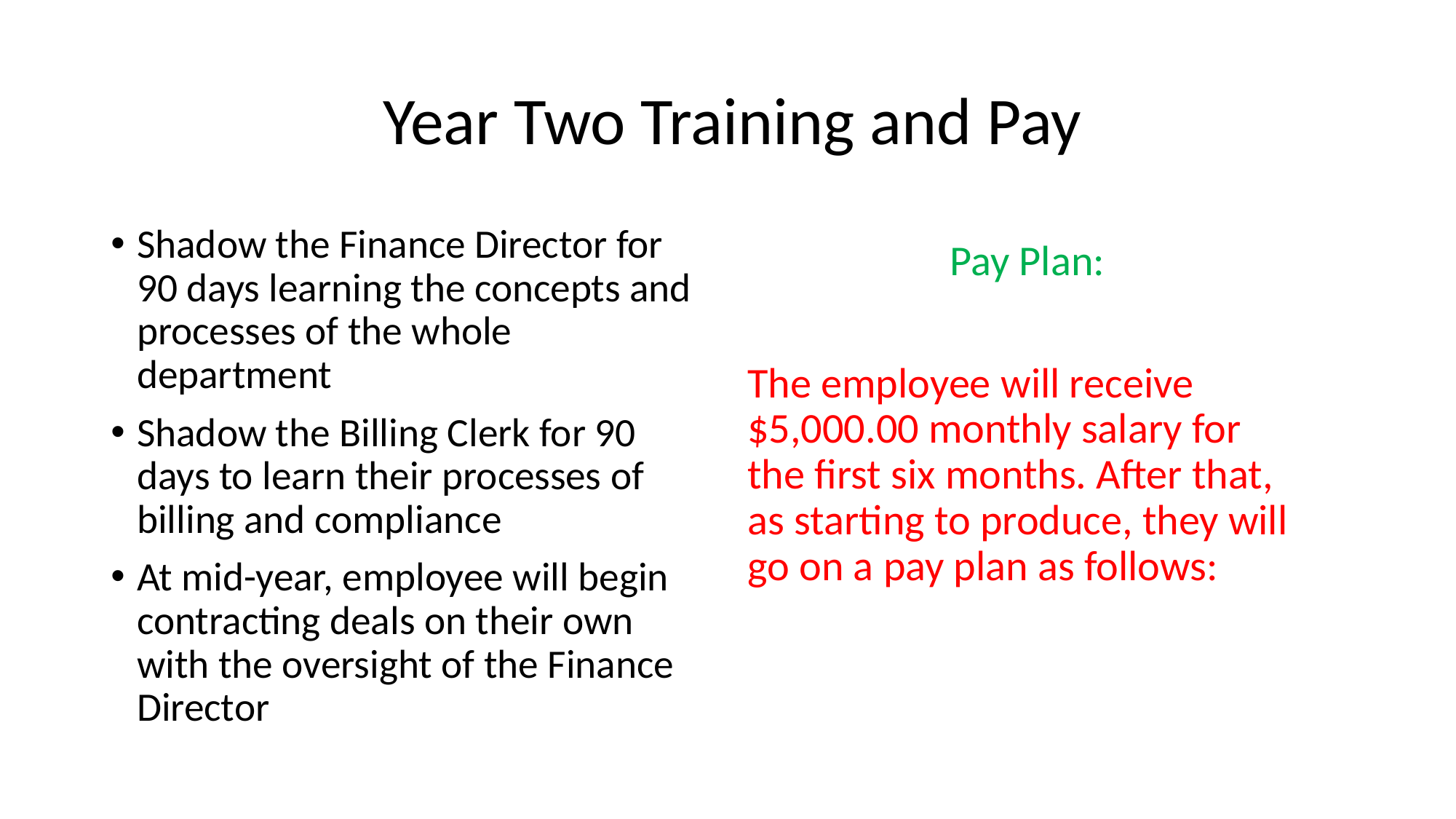

# Year Two Training and Pay
Shadow the Finance Director for 90 days learning the concepts and processes of the whole department
Shadow the Billing Clerk for 90 days to learn their processes of billing and compliance
At mid-year, employee will begin contracting deals on their own with the oversight of the Finance Director
                     Pay Plan:

The employee will receive $5,000.00 monthly salary for the first six months. After that, as starting to produce, they will go on a pay plan as follows: